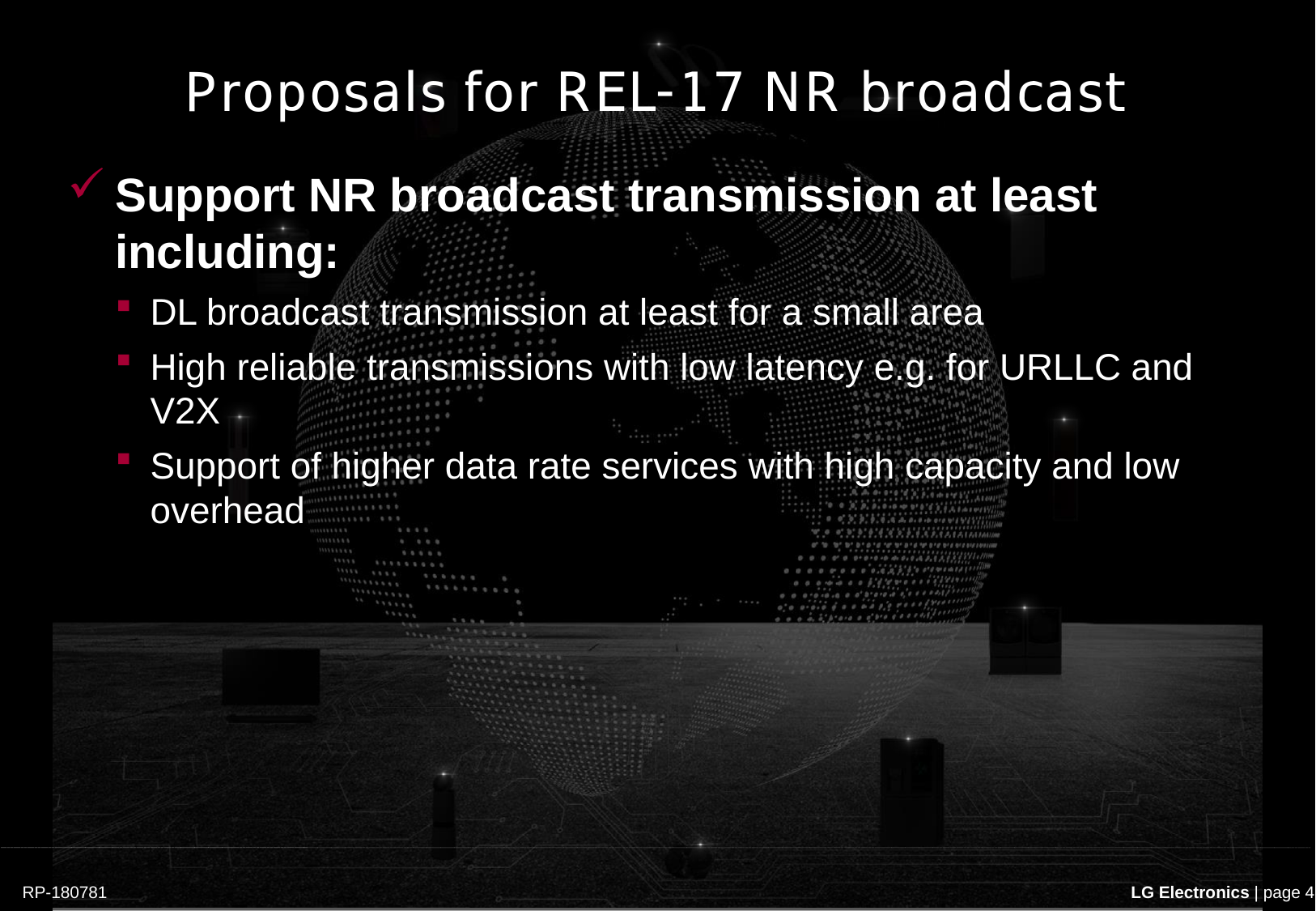

# Proposals for REL-17 NR broadcast
Support NR broadcast transmission at least including:
DL broadcast transmission at least for a small area
High reliable transmissions with low latency e.g. for URLLC and V2X
Support of higher data rate services with high capacity and low overhead